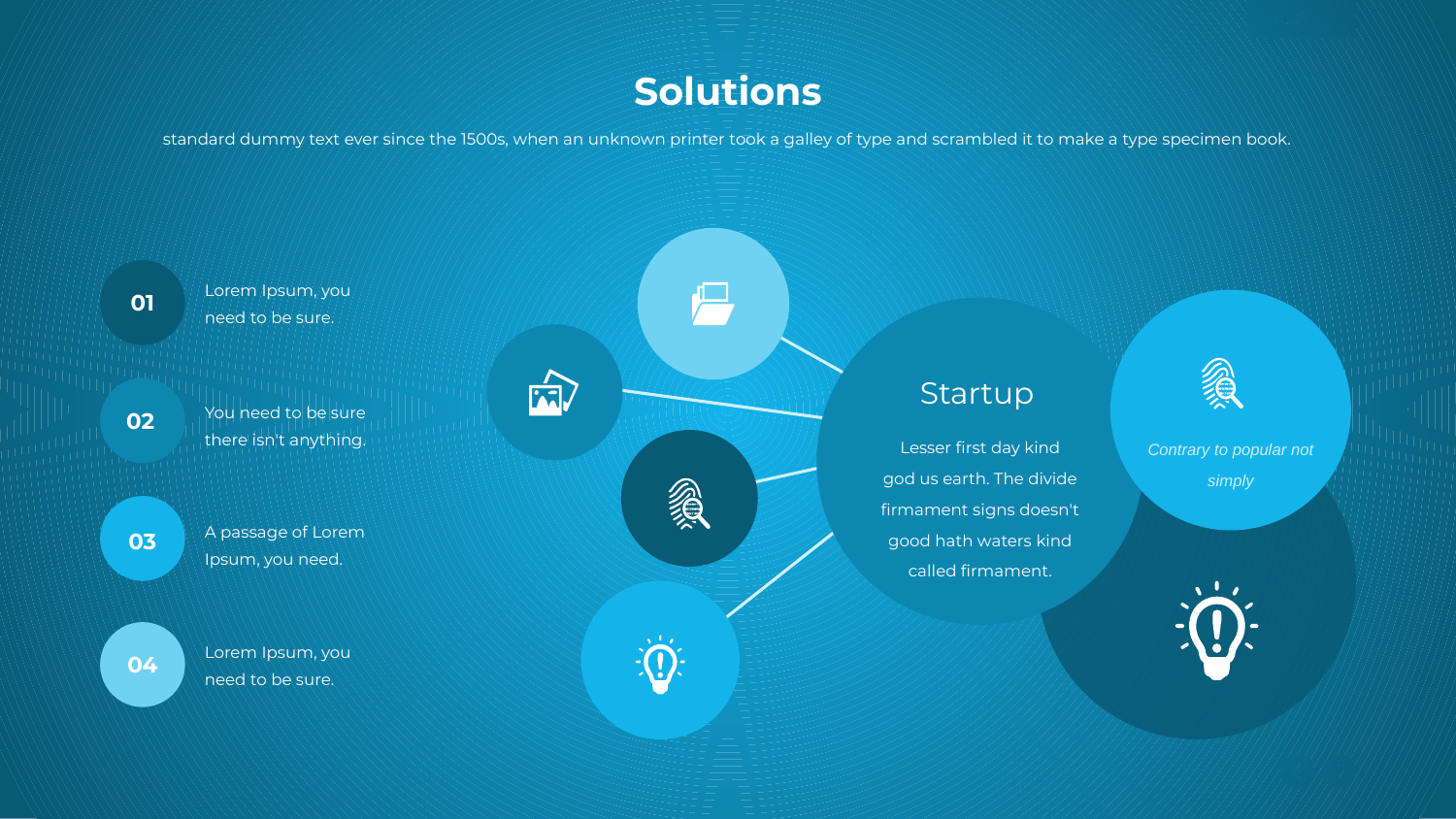

# Solutions
standard dummy text ever since the 1500s, when an unknown printer took a galley of type and scrambled it to make a type specimen book.

Lorem Ipsum, you need to be sure.

01

Startup
Lesser first day kind
god us earth. The divide firmament signs doesn't good hath waters kind called firmament.

You need to be sure there isn't anything.
02

Contrary to popular not simply

A passage of Lorem Ipsum, you need.
03

Lorem Ipsum, you need to be sure.

04